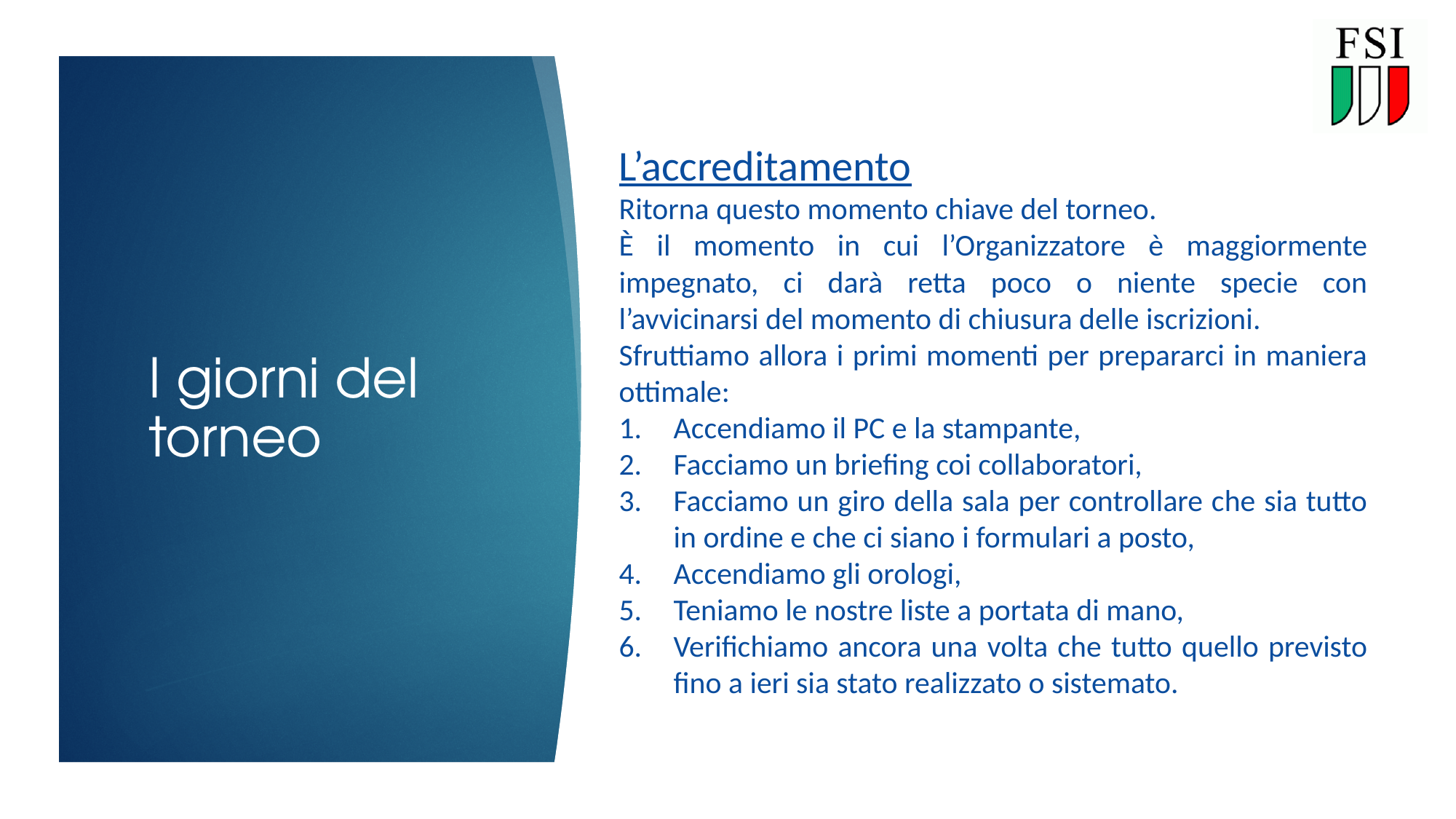

17
L’accreditamento
Ritorna questo momento chiave del torneo.
È il momento in cui l’Organizzatore è maggiormente impegnato, ci darà retta poco o niente specie con l’avvicinarsi del momento di chiusura delle iscrizioni.
Sfruttiamo allora i primi momenti per prepararci in maniera ottimale:
Accendiamo il PC e la stampante,
Facciamo un briefing coi collaboratori,
Facciamo un giro della sala per controllare che sia tutto in ordine e che ci siano i formulari a posto,
Accendiamo gli orologi,
Teniamo le nostre liste a portata di mano,
Verifichiamo ancora una volta che tutto quello previsto fino a ieri sia stato realizzato o sistemato.
# I giorni del torneo